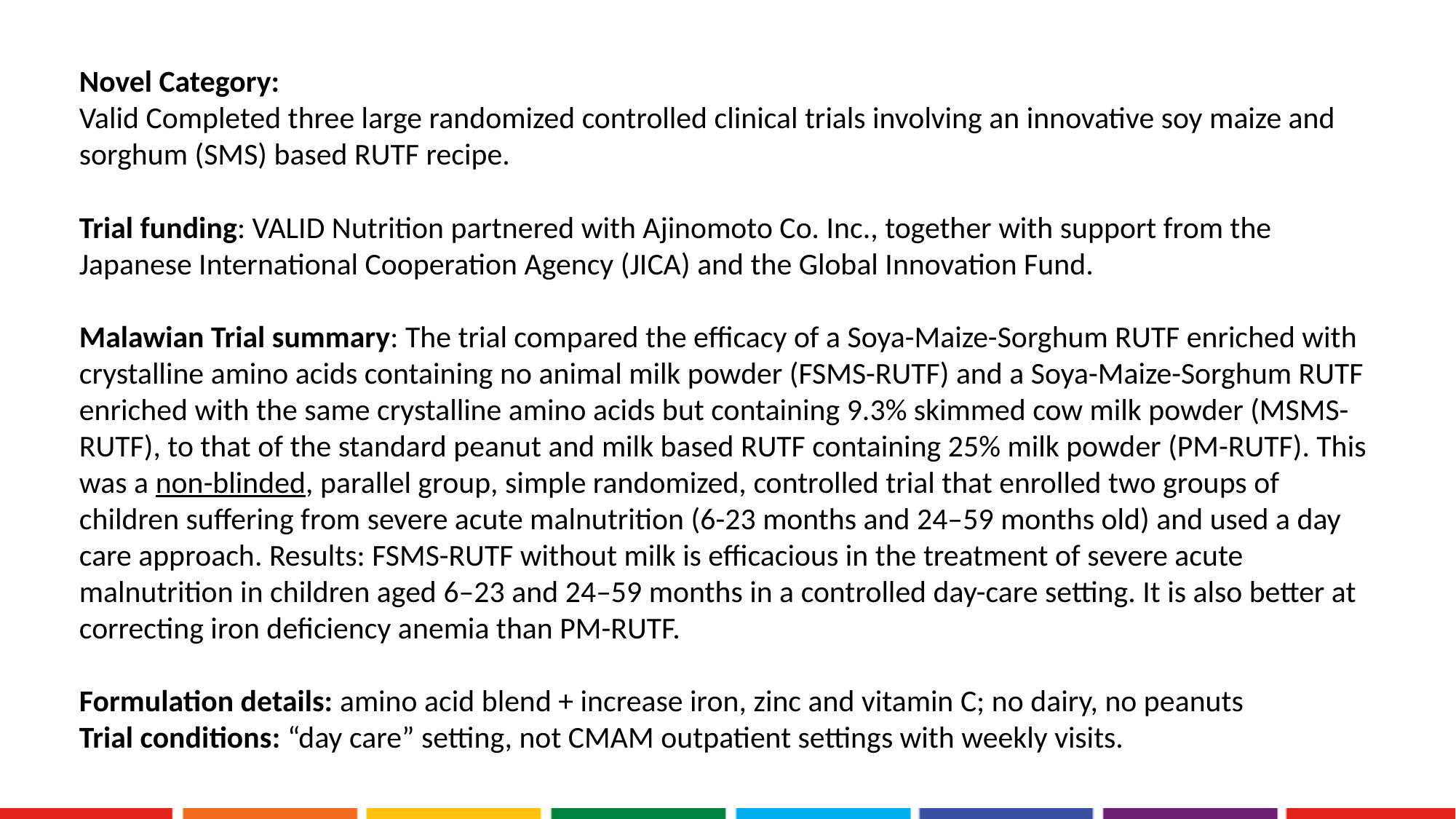

Novel Category:
Valid Completed three large randomized controlled clinical trials involving an innovative soy maize and sorghum (SMS) based RUTF recipe.

Trial funding: VALID Nutrition partnered with Ajinomoto Co. Inc., together with support from the Japanese International Cooperation Agency (JICA) and the Global Innovation Fund.

Malawian Trial summary: The trial compared the efficacy of a Soya-Maize-Sorghum RUTF enriched with crystalline amino acids containing no animal milk powder (FSMS-RUTF) and a Soya-Maize-Sorghum RUTF enriched with the same crystalline amino acids but containing 9.3% skimmed cow milk powder (MSMS-RUTF), to that of the standard peanut and milk based RUTF containing 25% milk powder (PM-RUTF). This was a non-blinded, parallel group, simple randomized, controlled trial that enrolled two groups of children suffering from severe acute malnutrition (6-23 months and 24–59 months old) and used a day care approach. Results: FSMS-RUTF without milk is efficacious in the treatment of severe acute malnutrition in children aged 6–23 and 24–59 months in a controlled day-care setting. It is also better at correcting iron deficiency anemia than PM-RUTF.

Formulation details: amino acid blend + increase iron, zinc and vitamin C; no dairy, no peanuts
Trial conditions: “day care” setting, not CMAM outpatient settings with weekly visits.